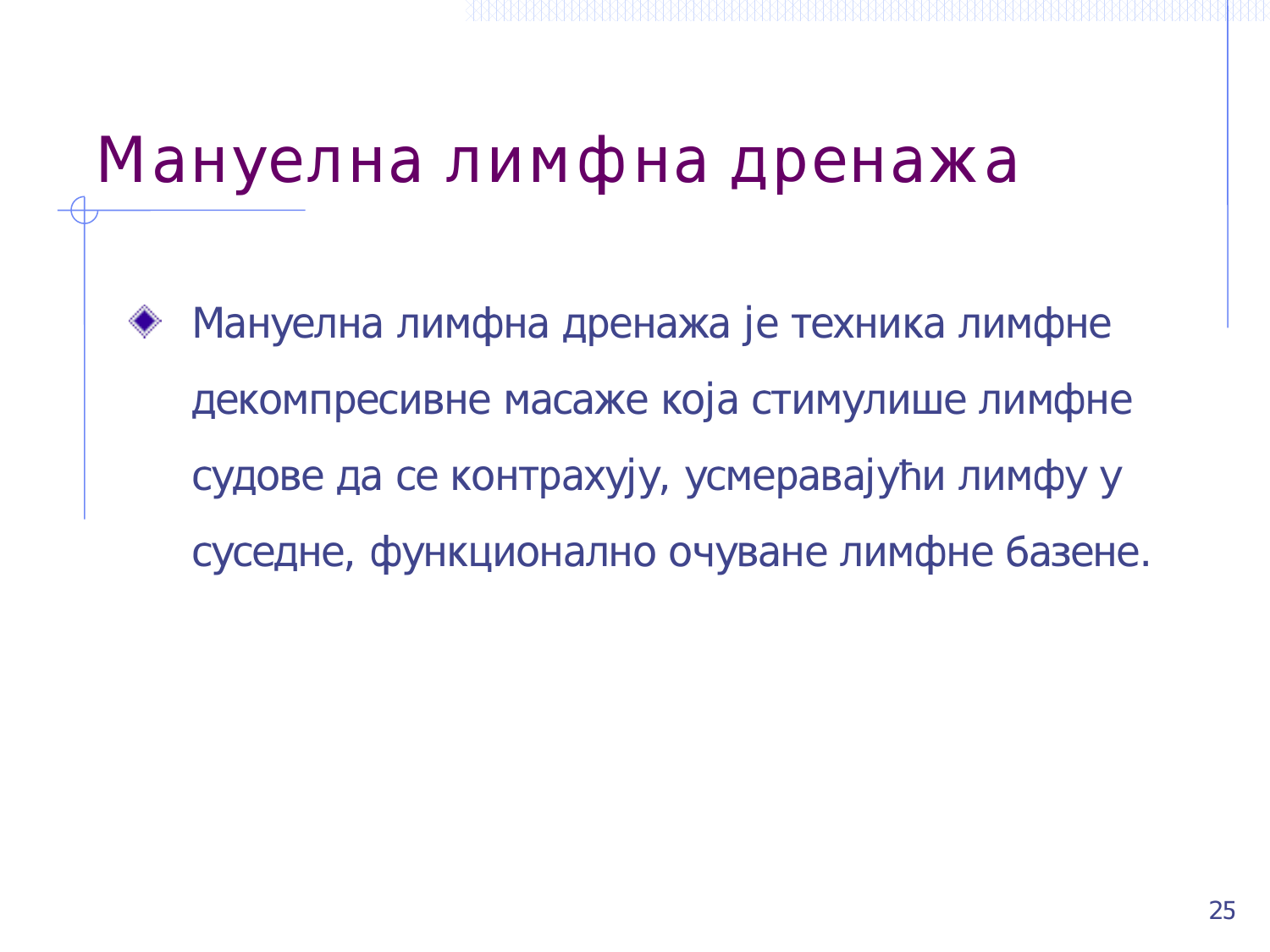

# Мануелна лимфна дренажа
Мануелна лимфна дренажа је техника лимфне декомпресивне масаже која стимулише лимфне судове да се контрахују, усмеравајући лимфу у суседне, функционално очуване лимфне базене.
25